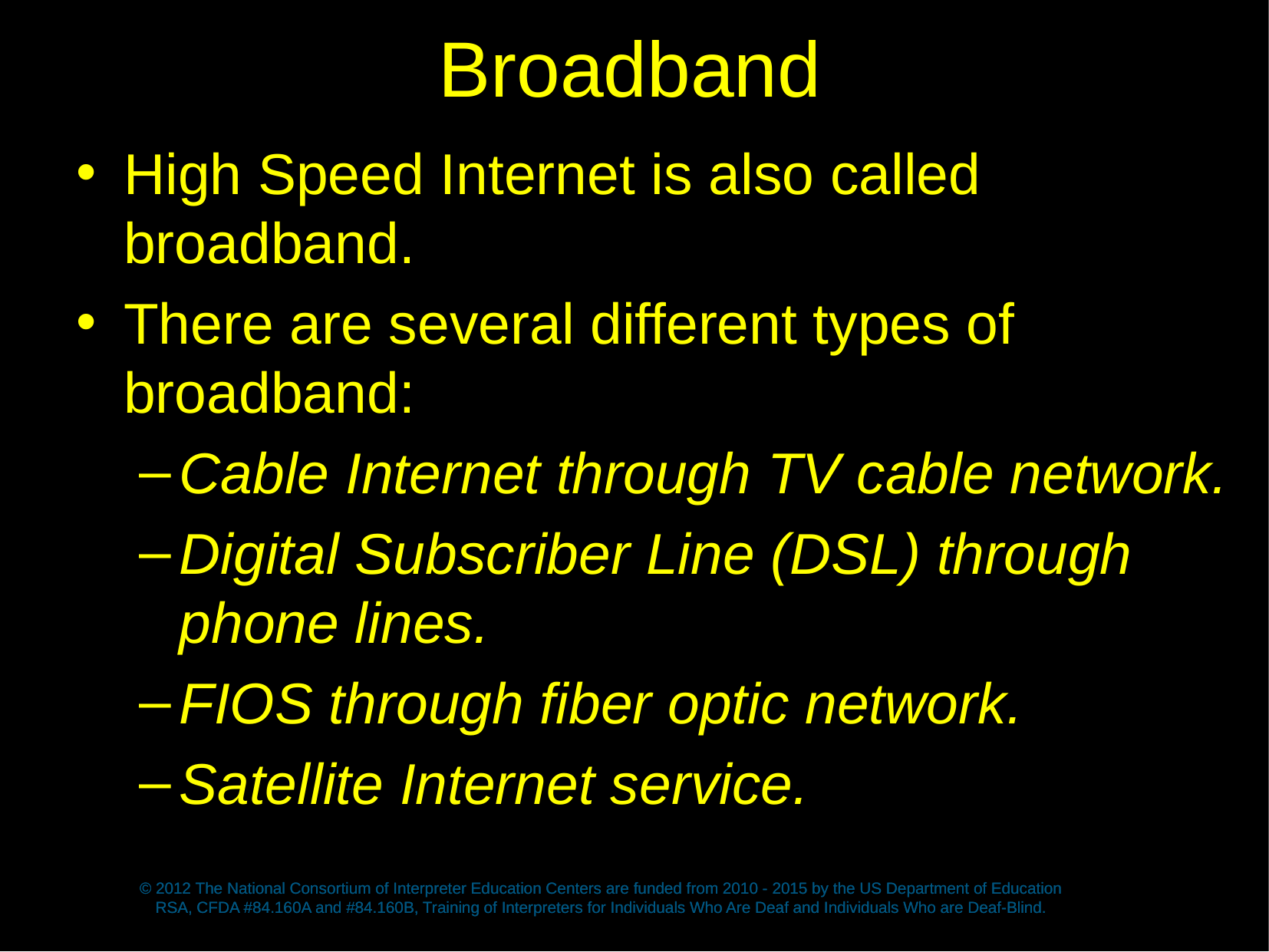

# Broadband
High Speed Internet is also called broadband.
There are several different types of broadband:
Cable Internet through TV cable network.
Digital Subscriber Line (DSL) through phone lines.
FIOS through fiber optic network.
Satellite Internet service.